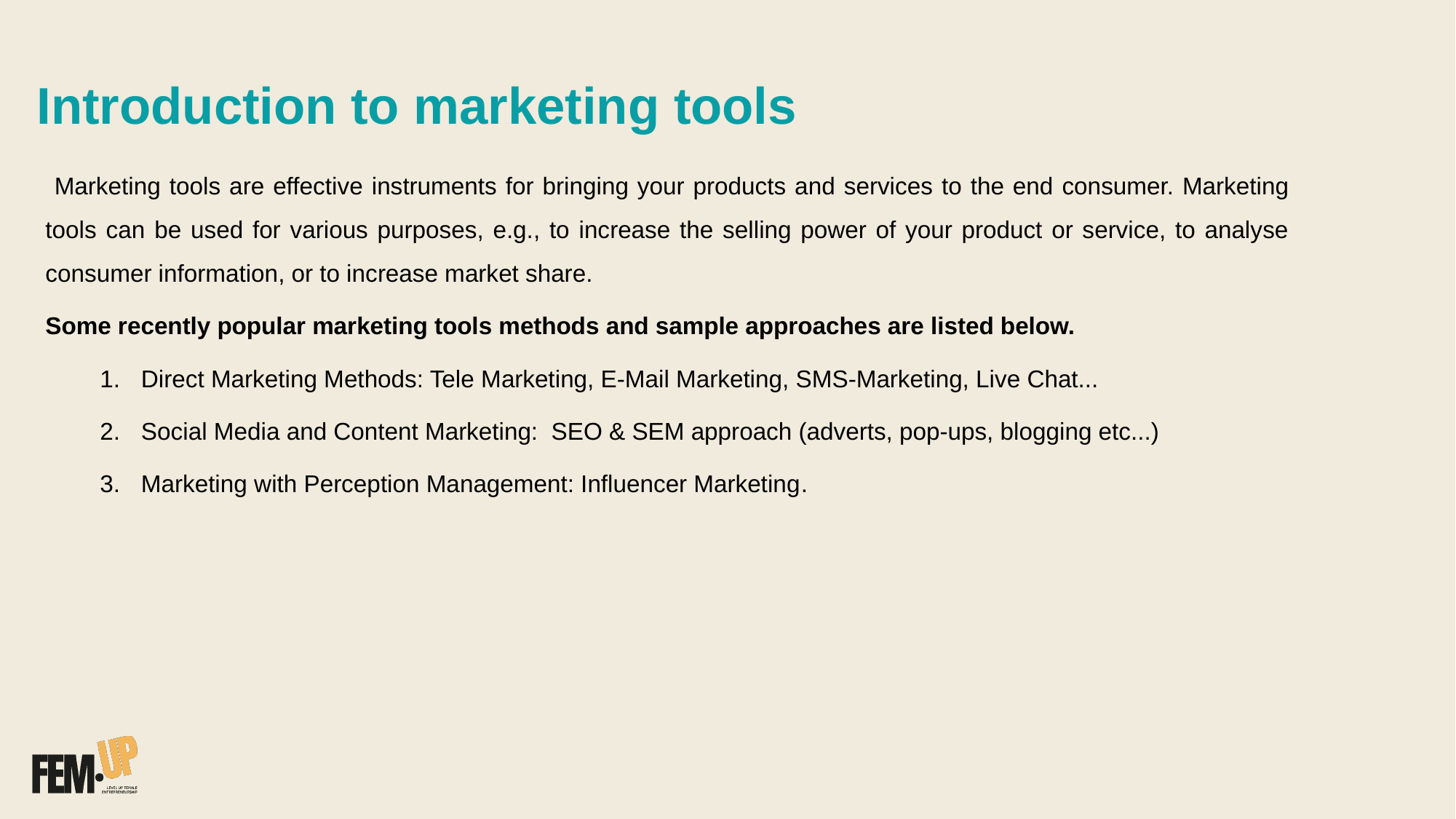

Introduction to marketing tools​
 Marketing tools are effective instruments for bringing your products and services to the end consumer. Marketing tools can be used for various purposes, e.g., to increase the selling power of your product or service, to analyse consumer information, or to increase market share.​
Some recently popular marketing tools methods and sample approaches are listed below.​
Direct Marketing Methods: Tele Marketing, E-Mail Marketing, SMS-Marketing, Live Chat...​
Social Media and Content Marketing:  SEO & SEM approach (adverts, pop-ups, blogging etc...)​
Marketing with Perception Management: Influencer Marketing.
​